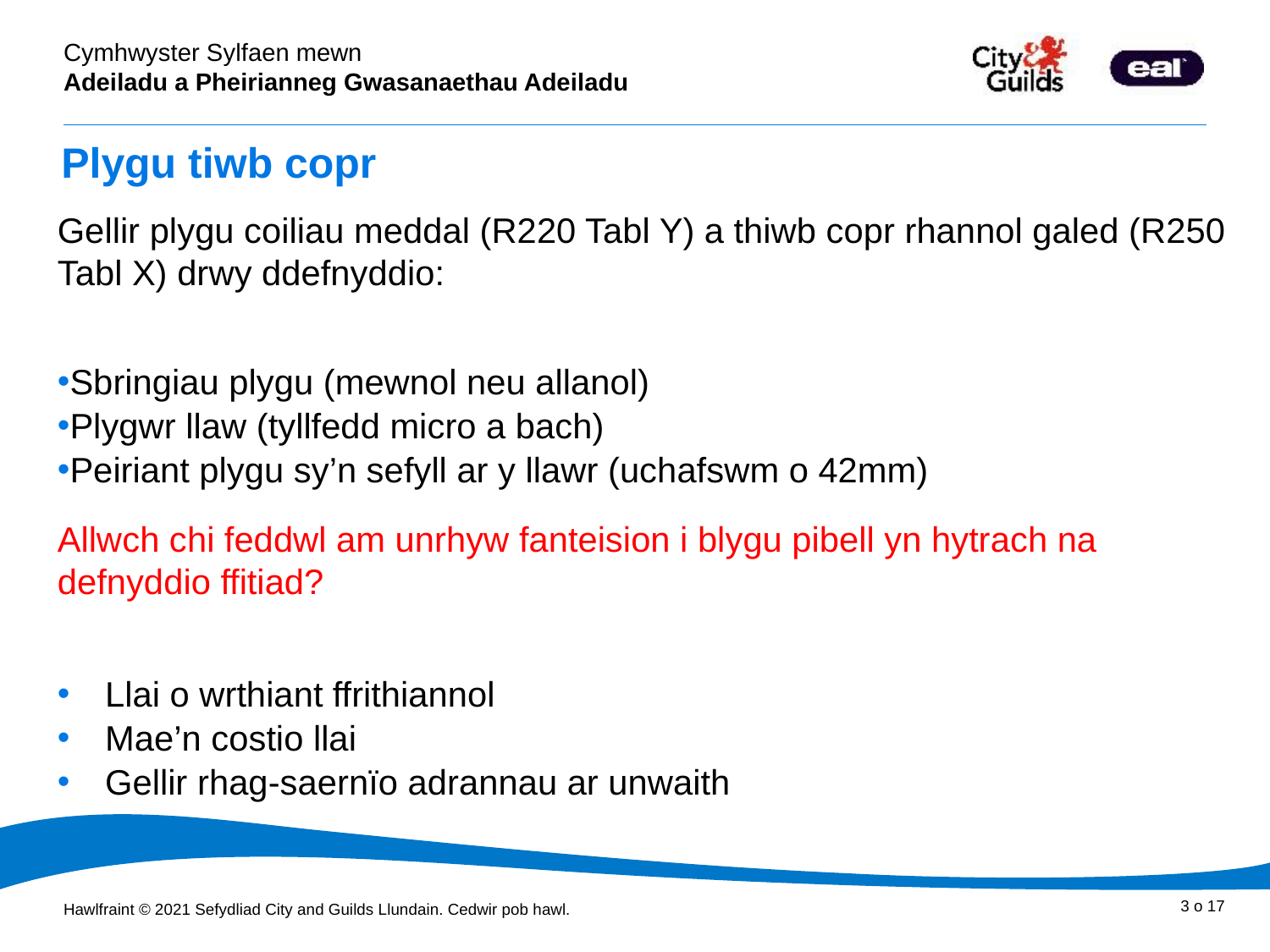

# Plygu tiwb copr
Gellir plygu coiliau meddal (R220 Tabl Y) a thiwb copr rhannol galed (R250 Tabl X) drwy ddefnyddio:

Sbringiau plygu (mewnol neu allanol)
Plygwr llaw (tyllfedd micro a bach)
Peiriant plygu sy’n sefyll ar y llawr (uchafswm o 42mm)
Allwch chi feddwl am unrhyw fanteision i blygu pibell yn hytrach na defnyddio ffitiad?

Llai o wrthiant ffrithiannol
Mae’n costio llai
Gellir rhag-saernïo adrannau ar unwaith